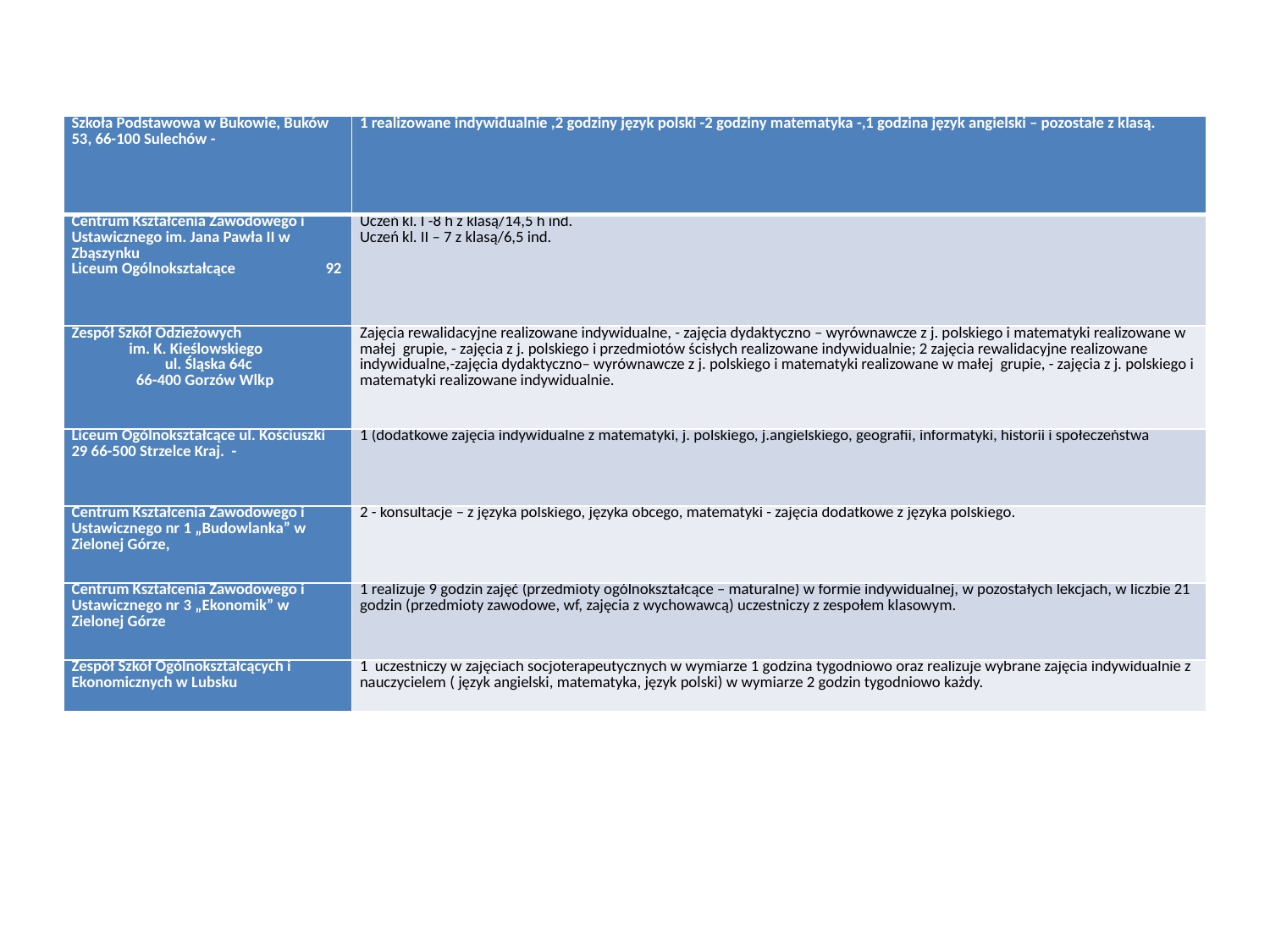

| Szkoła Podstawowa w Bukowie, Buków 53, 66-100 Sulechów - | 1 realizowane indywidualnie ,2 godziny język polski -2 godziny matematyka -,1 godzina język angielski – pozostałe z klasą. |
| --- | --- |
| Centrum Kształcenia Zawodowego i Ustawicznego im. Jana Pawła II w Zbąszynku Liceum Ogólnokształcące 92 | Uczeń kl. I -8 h z klasą/14,5 h ind. Uczeń kl. II – 7 z klasą/6,5 ind. |
| Zespół Szkół Odzieżowych im. K. Kieślowskiego ul. Śląska 64c 66-400 Gorzów Wlkp | Zajęcia rewalidacyjne realizowane indywidualne, - zajęcia dydaktyczno – wyrównawcze z j. polskiego i matematyki realizowane w małej grupie, - zajęcia z j. polskiego i przedmiotów ścisłych realizowane indywidualnie; 2 zajęcia rewalidacyjne realizowane indywidualne,-zajęcia dydaktyczno– wyrównawcze z j. polskiego i matematyki realizowane w małej grupie, - zajęcia z j. polskiego i matematyki realizowane indywidualnie. |
| Liceum Ogólnokształcące ul. Kościuszki 29 66-500 Strzelce Kraj. - | 1 (dodatkowe zajęcia indywidualne z matematyki, j. polskiego, j.angielskiego, geografii, informatyki, historii i społeczeństwa |
| Centrum Kształcenia Zawodowego i Ustawicznego nr 1 „Budowlanka” w Zielonej Górze, | 2 - konsultacje – z języka polskiego, języka obcego, matematyki - zajęcia dodatkowe z języka polskiego. |
| Centrum Kształcenia Zawodowego i Ustawicznego nr 3 „Ekonomik” w Zielonej Górze | 1 realizuje 9 godzin zajęć (przedmioty ogólnokształcące – maturalne) w formie indywidualnej, w pozostałych lekcjach, w liczbie 21 godzin (przedmioty zawodowe, wf, zajęcia z wychowawcą) uczestniczy z zespołem klasowym. |
| Zespół Szkół Ogólnokształcących i Ekonomicznych w Lubsku | 1 uczestniczy w zajęciach socjoterapeutycznych w wymiarze 1 godzina tygodniowo oraz realizuje wybrane zajęcia indywidualnie z nauczycielem ( język angielski, matematyka, język polski) w wymiarze 2 godzin tygodniowo każdy. |